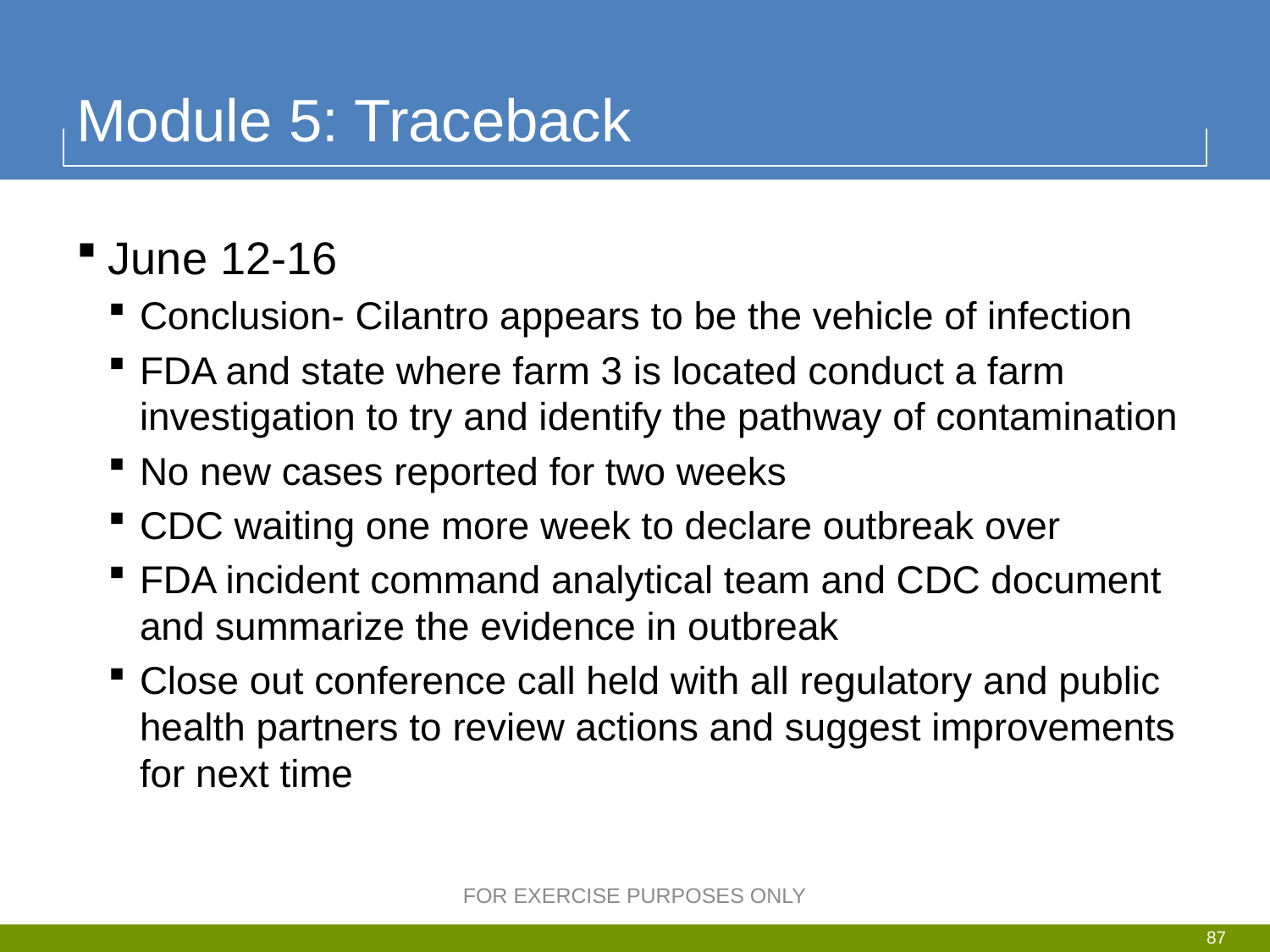

# Module 5: Traceback
June 12-16
Conclusion- Cilantro appears to be the vehicle of infection
FDA and state where farm 3 is located conduct a farm investigation to try and identify the pathway of contamination
No new cases reported for two weeks
CDC waiting one more week to declare outbreak over
FDA incident command analytical team and CDC document and summarize the evidence in outbreak
Close out conference call held with all regulatory and public health partners to review actions and suggest improvements for next time
FOR EXERCISE PURPOSES ONLY